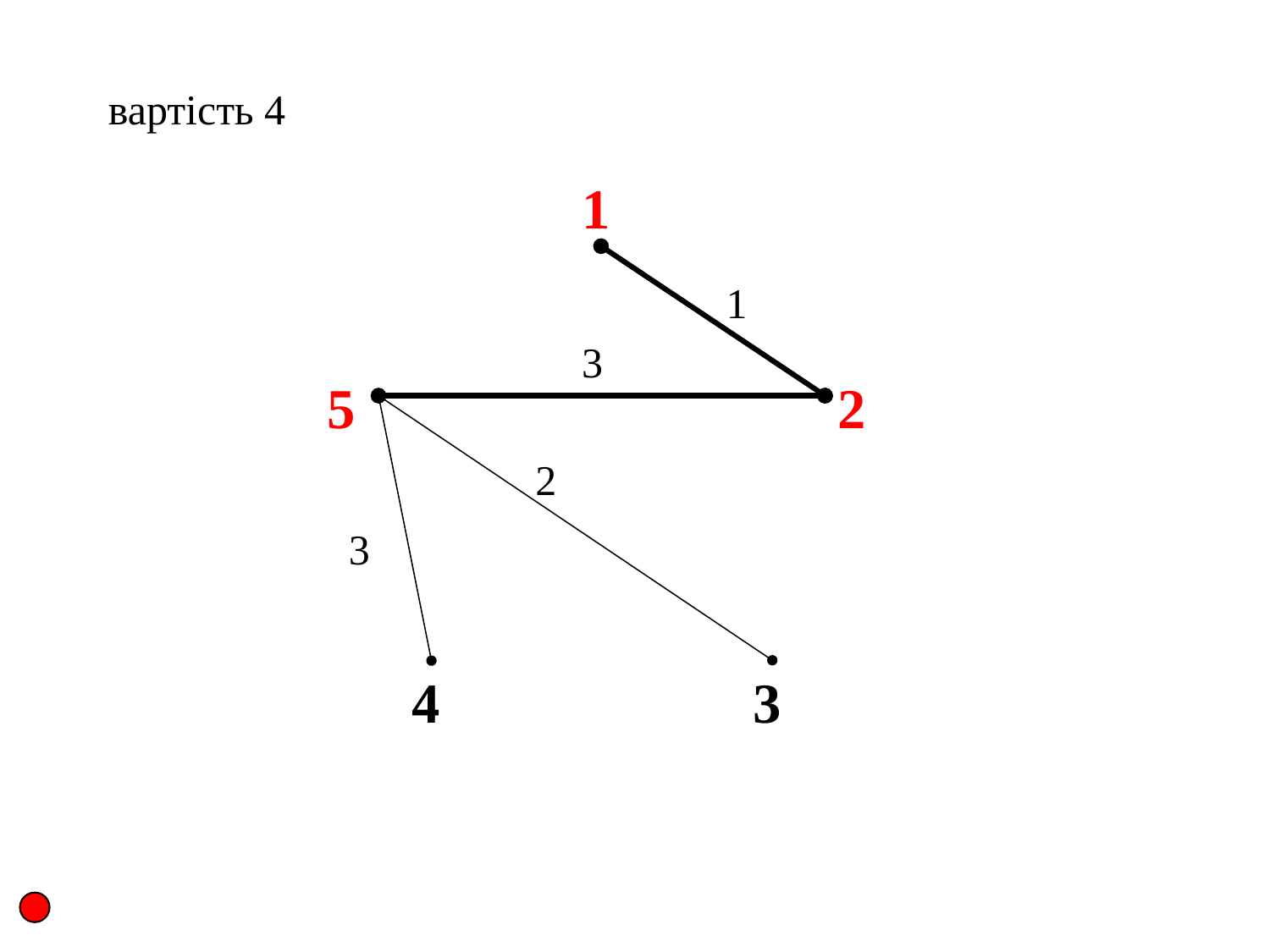

вартість 4

1
1
3
5
2
3
2
3
4